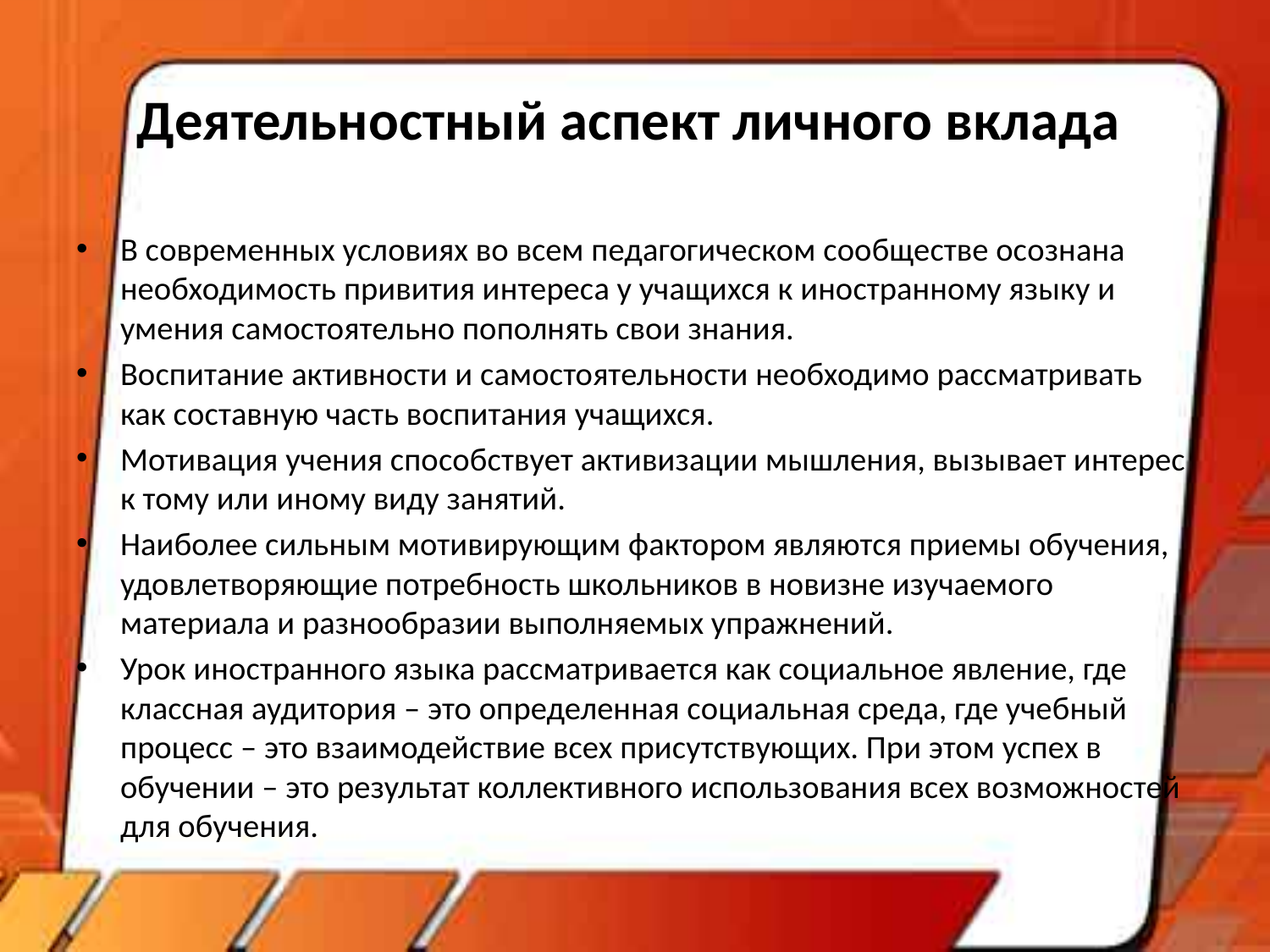

# Деятельностный аспект личного вклада
В современных условиях во всем педагогическом сообществе осознана необходимость привития интереса у учащихся к иностранному языку и умения самостоятельно пополнять свои знания.
Воспитание активности и самостоятельности необходимо рассматривать как составную часть воспитания учащихся.
Мотивация учения способствует активизации мышления, вызывает интерес к тому или иному виду занятий.
Наиболее сильным мотивирующим фактором являются приемы обучения, удовлетворяющие потребность школьников в новизне изучаемого материала и разнообразии выполняемых упражнений.
Урок иностранного языка рассматривается как социальное явление, где классная аудитория – это определенная социальная среда, где учебный процесс – это взаимодействие всех присутствующих. При этом успех в обучении – это результат коллективного использования всех возможностей для обучения.